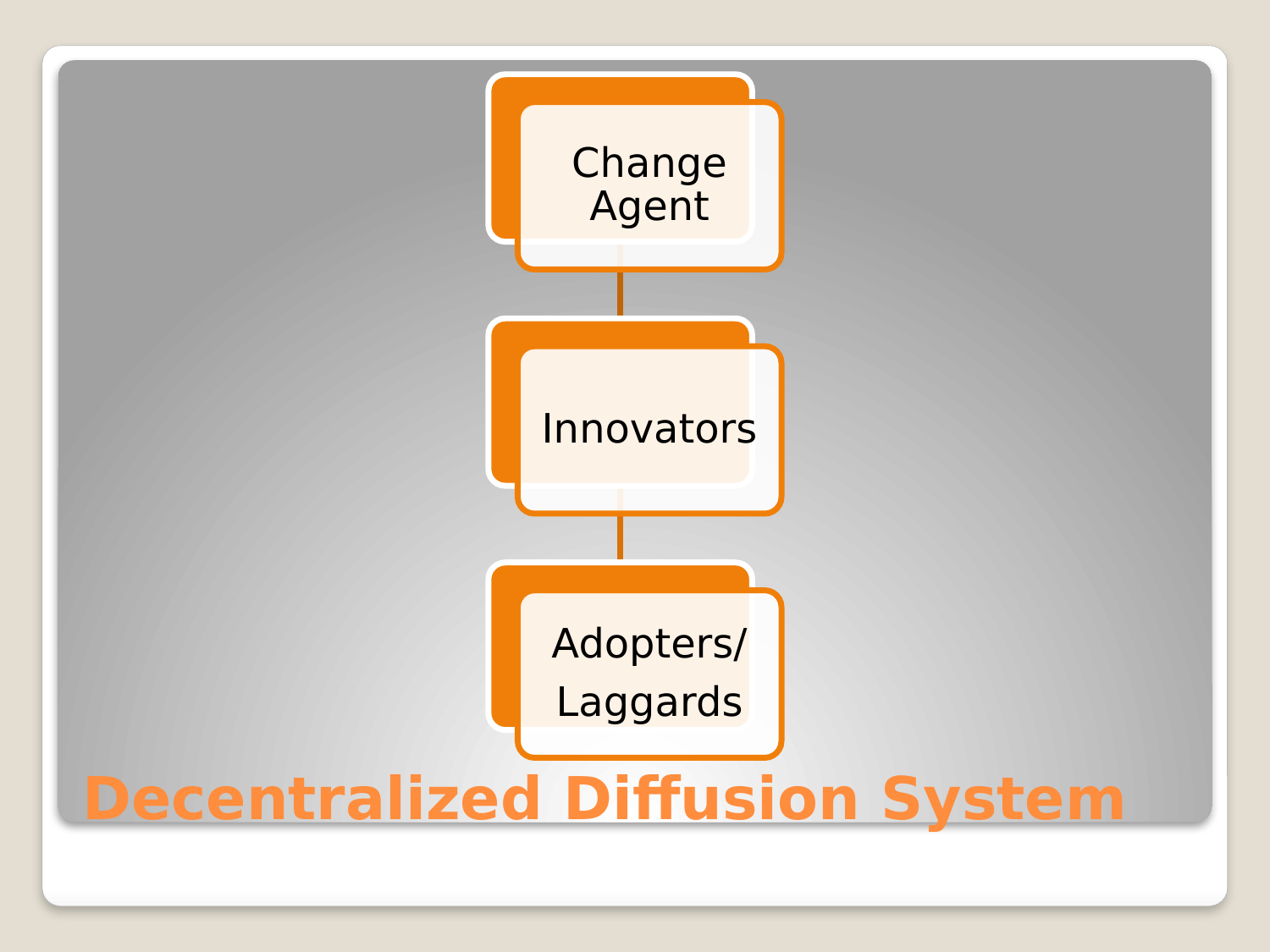

Change Agent
Innovators
Adopters/
Laggards
# Decentralized Diffusion System